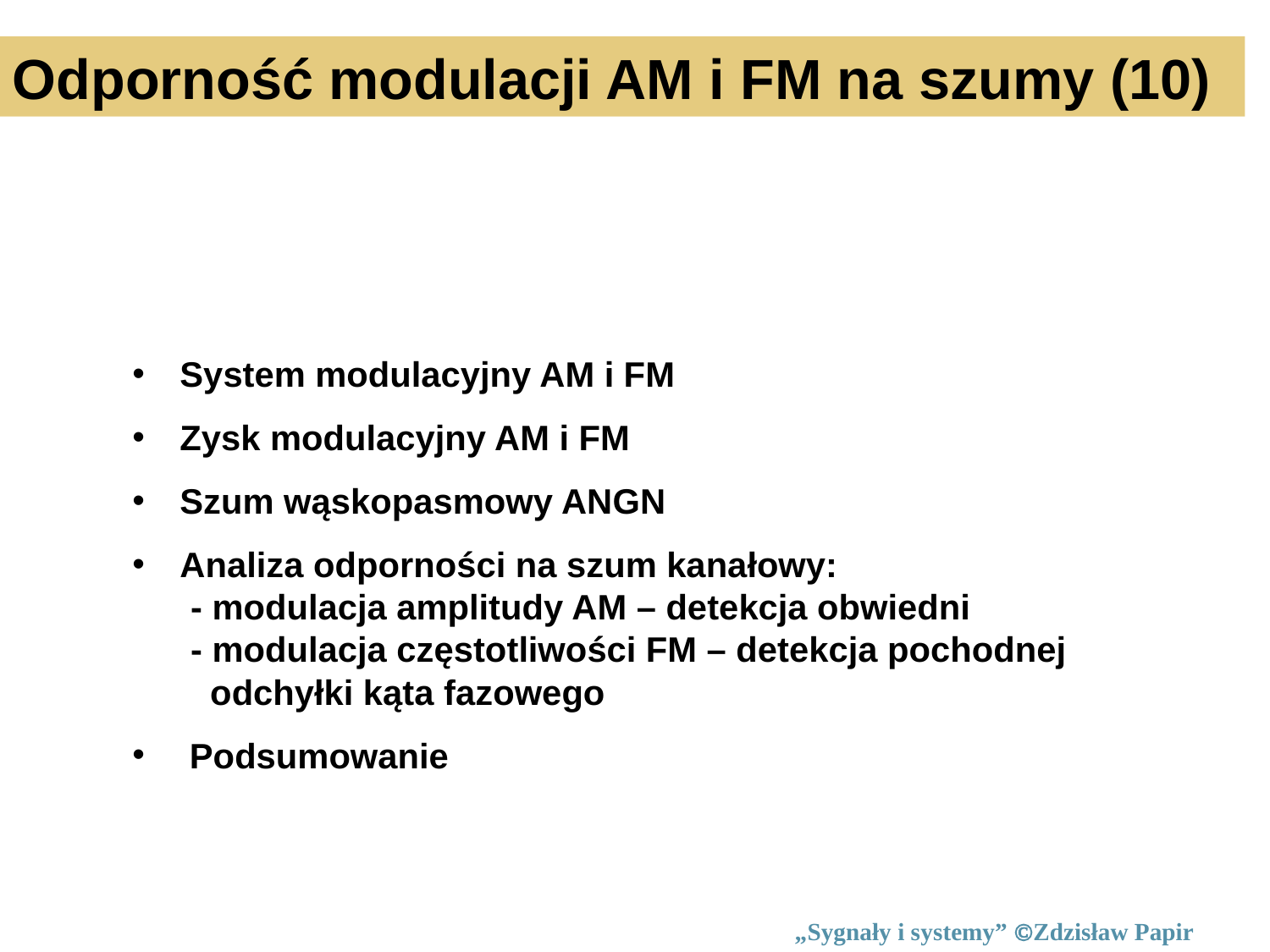

Odporność modulacji AM i FM na szumy (10)
System modulacyjny AM i FM
Zysk modulacyjny AM i FM
Szum wąskopasmowy ANGN
Analiza odporności na szum kanałowy:
      - modulacja amplitudy AM – detekcja obwiedni
      - modulacja częstotliwości FM – detekcja pochodnej
        odchyłki kąta fazowego
 Podsumowanie
„Sygnały i systemy” ©Zdzisław Papir